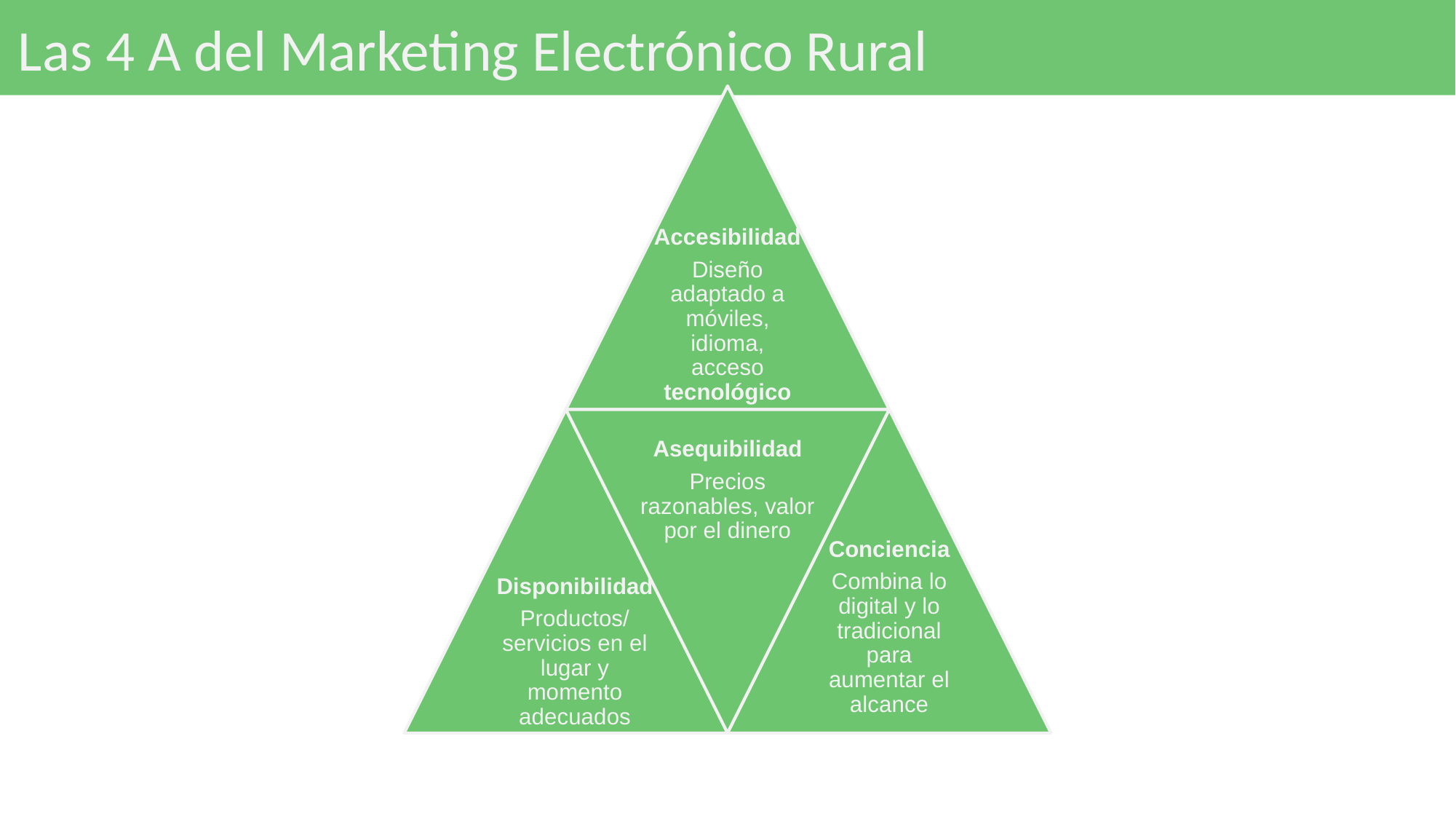

# Las 4 A del Marketing Electrónico Rural

Accesibilidad
Diseño adaptado a móviles, idioma, acceso tecnológico

Asequibilidad
Precios razonables, valor por el dinero
Conciencia
Combina lo digital y lo tradicional para aumentar el alcance
Disponibilidad
Productos/servicios en el lugar y momento adecuados